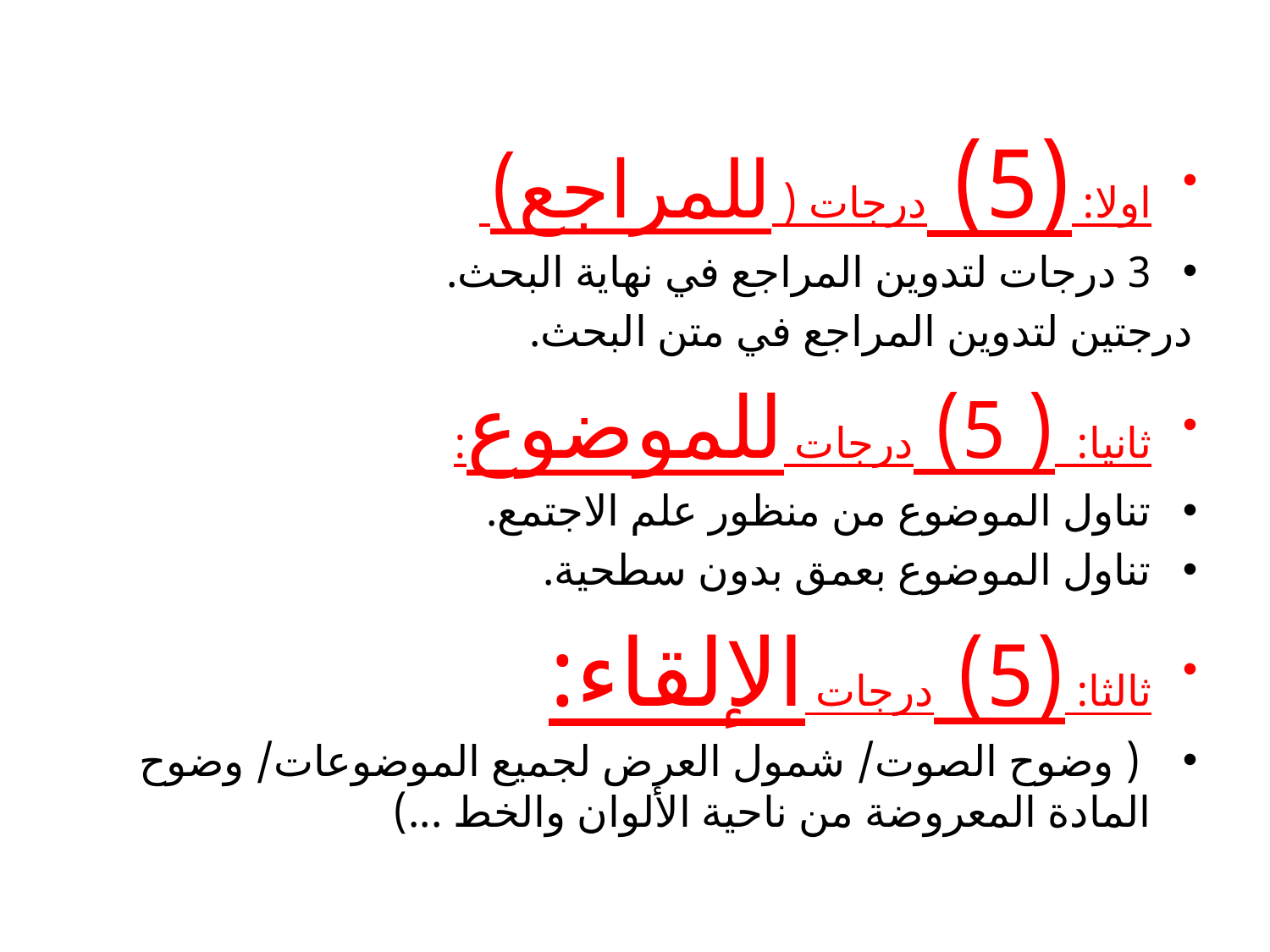

اولا: (5) درجات ( للمراجع)
3 درجات لتدوين المراجع في نهاية البحث.
درجتين لتدوين المراجع في متن البحث.
ثانيا:  ( 5) درجات للموضوع:
تناول الموضوع من منظور علم الاجتمع.
تناول الموضوع بعمق بدون سطحية.
ثالثا: (5) درجات الإلقاء:
 ( وضوح الصوت/ شمول العرض لجميع الموضوعات/ وضوح المادة المعروضة من ناحية الألوان والخط ...)